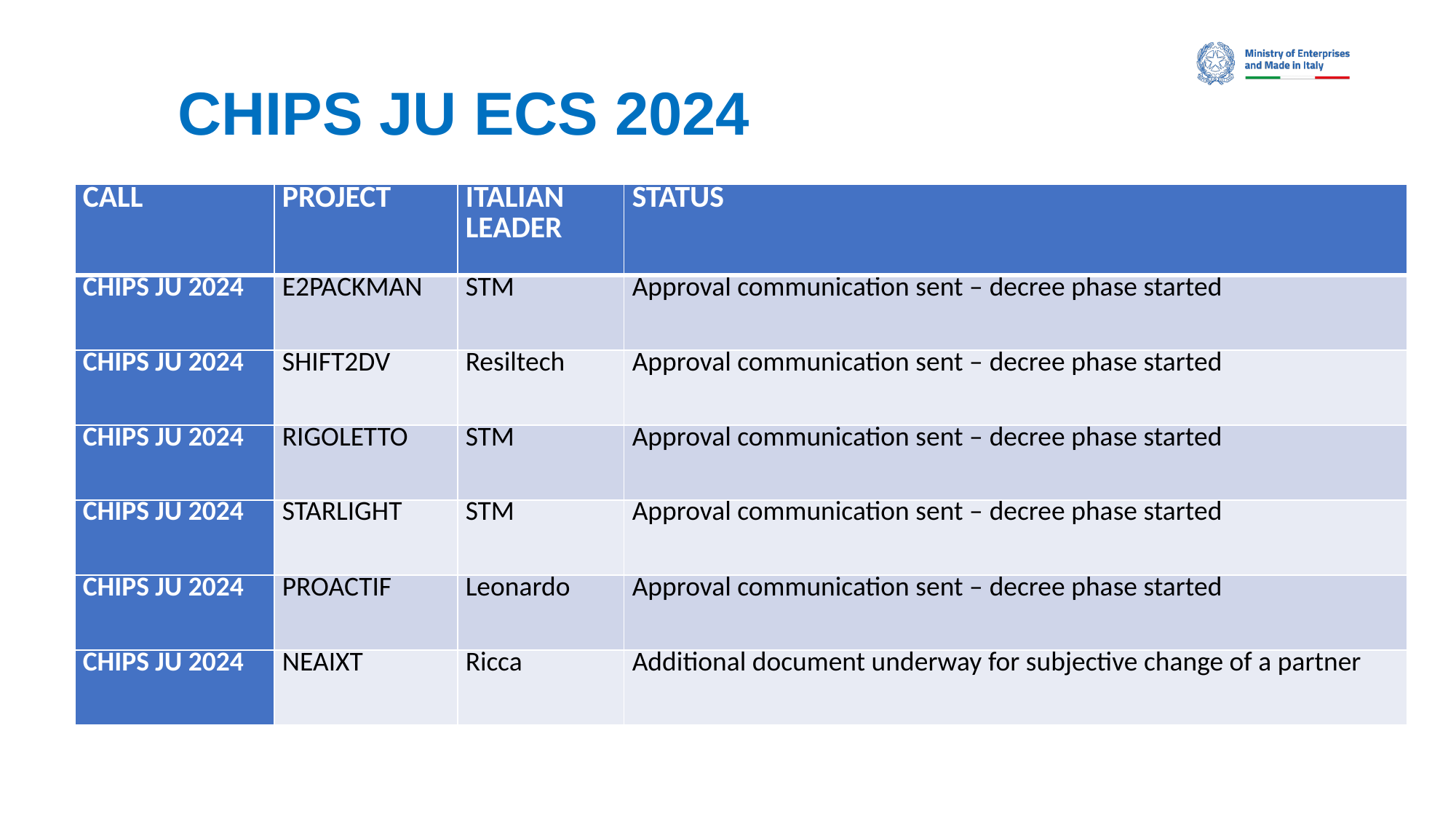

# CHIPS JU ECS 2024
| CALL | PROJECT | ITALIAN LEADER | STATUS |
| --- | --- | --- | --- |
| CHIPS JU 2024 | E2PACKMAN | STM | Approval communication sent – ​​decree phase started |
| CHIPS JU 2024 | SHIFT2DV | Resiltech | Approval communication sent – ​​decree phase started |
| CHIPS JU 2024 | RIGOLETTO | STM | Approval communication sent – ​​decree phase started |
| CHIPS JU 2024 | STARLIGHT | STM | Approval communication sent – ​​decree phase started |
| CHIPS JU 2024 | PROACTIF | Leonardo | Approval communication sent – ​​decree phase started |
| CHIPS JU 2024 | NEAIXT | Ricca | Additional document underway for subjective change of a partner |